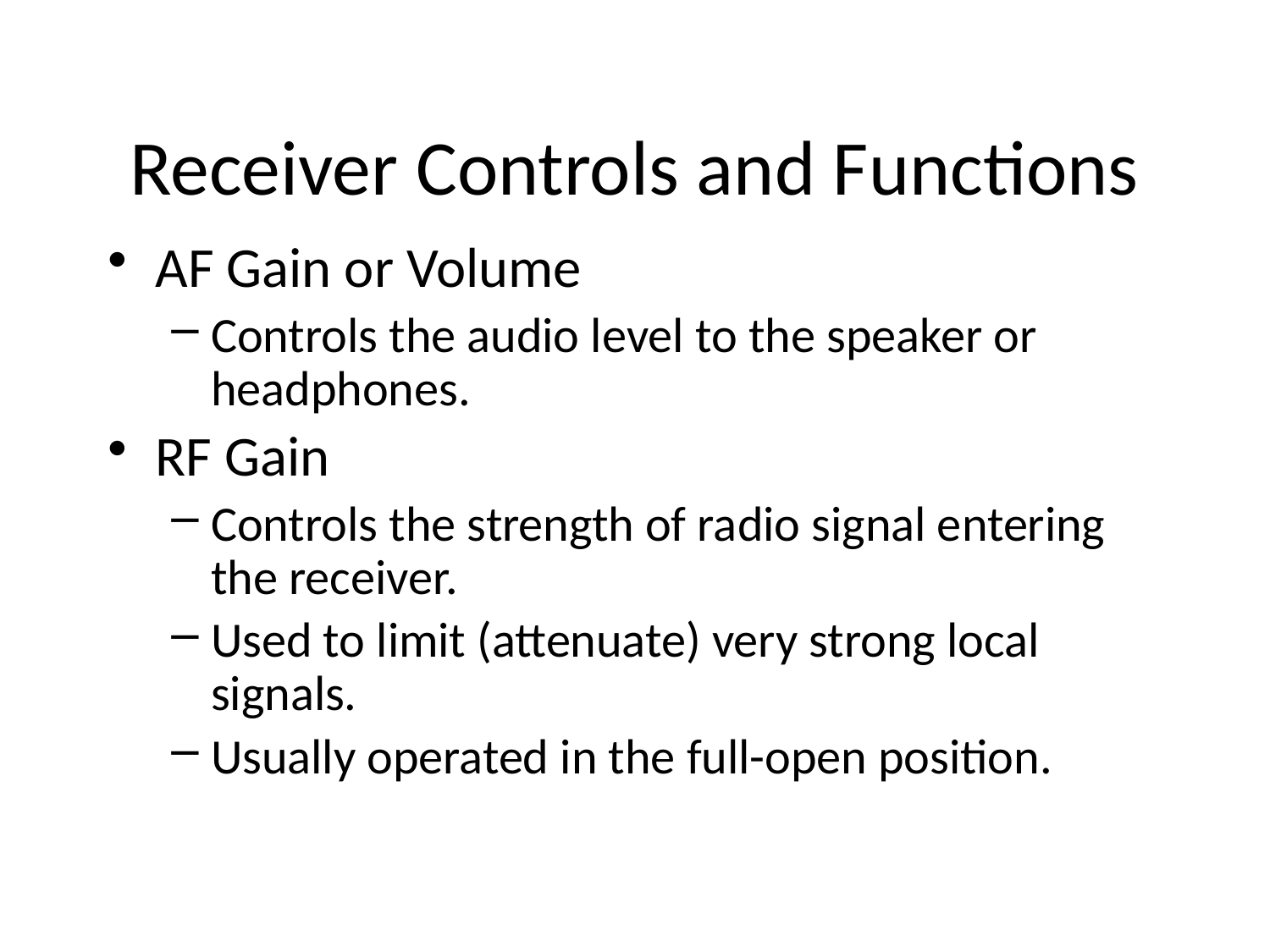

Receiver Controls and Functions
AF Gain or Volume
Controls the audio level to the speaker or headphones.
RF Gain
Controls the strength of radio signal entering the receiver.
Used to limit (attenuate) very strong local signals.
Usually operated in the full-open position.